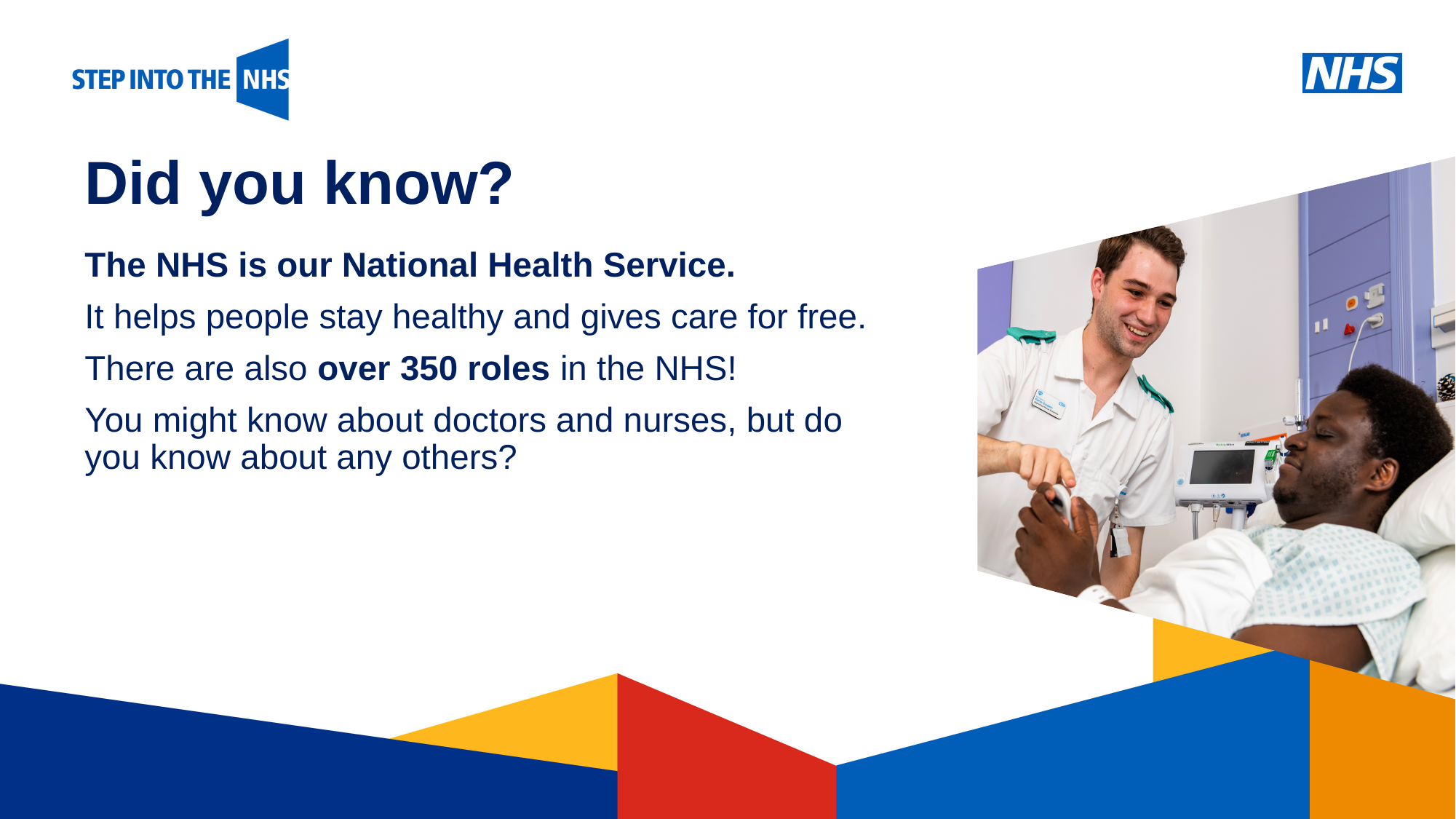

# Did you know?

The NHS is our National Health Service.
It helps people stay healthy and gives care for free.
There are also over 350 roles in the NHS!
You might know about doctors and nurses, but do you know about any others?